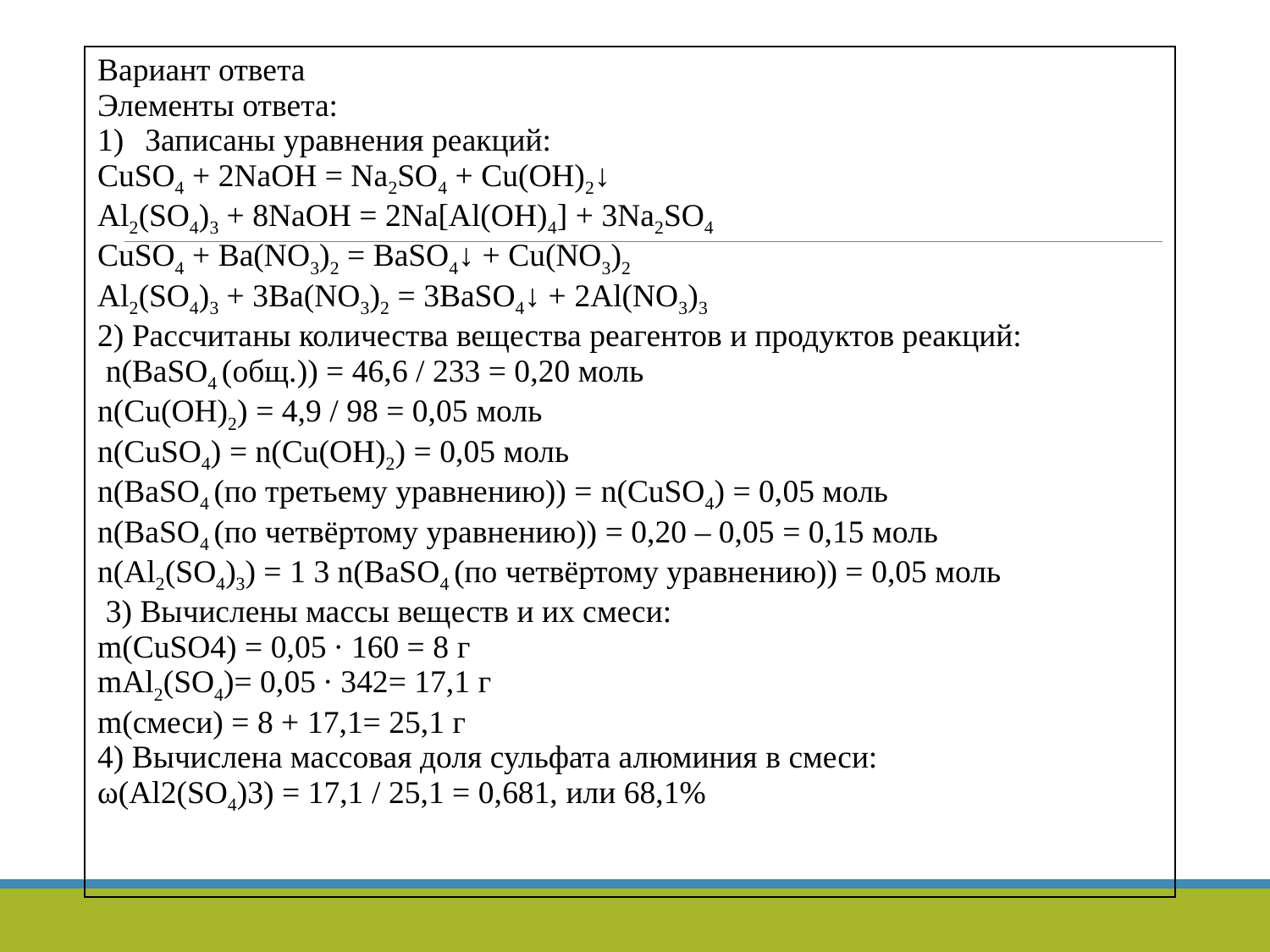

| Вариант ответа Элементы ответа: Записаны уравнения реакций: CuSO4 + 2NaOH = Na2SO4 + Cu(OH)2↓ Al2(SO4)3 + 8NaOH = 2Na[Al(OH)4] + 3Na2SO4 CuSO4 + Ba(NO3)2 = BaSO4↓ + Cu(NO3)2 Al2(SO4)3 + 3Ba(NO3)2 = 3BaSO4↓ + 2Al(NO3)3 2) Рассчитаны количества вещества реагентов и продуктов реакций: n(BaSO4 (общ.)) = 46,6 / 233 = 0,20 моль n(Cu(OH)2) = 4,9 / 98 = 0,05 моль n(CuSO4) = n(Cu(OH)2) = 0,05 моль n(BaSO4 (по третьему уравнению)) = n(CuSO4) = 0,05 моль n(BaSO4 (по четвёртому уравнению)) = 0,20 – 0,05 = 0,15 моль n(Al2(SO4)3) = 1 3 n(BaSO4 (по четвёртому уравнению)) = 0,05 моль 3) Вычислены массы веществ и их смеси: m(CuSO4) = 0,05 · 160 = 8 г mAl2(SO4)= 0,05 · 342= 17,1 г m(смеси) = 8 + 17,1= 25,1 г 4) Вычислена массовая доля сульфата алюминия в смеси: ω(Al2(SO4)3) = 17,1 / 25,1 = 0,681, или 68,1% |
| --- |